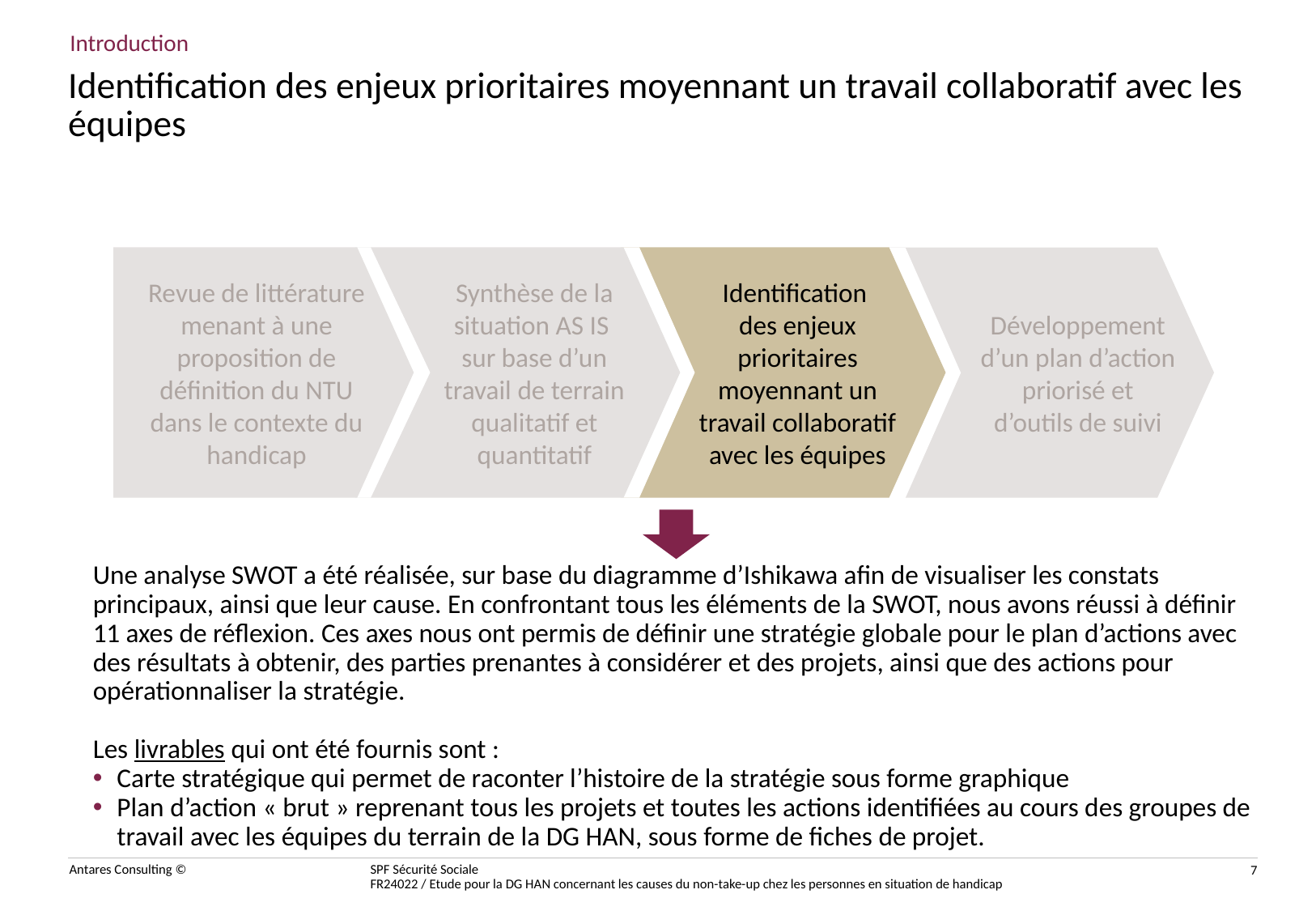

Introduction
# Identification des enjeux prioritaires moyennant un travail collaboratif avec les équipes
Revue de littérature menant à une proposition de définition du NTU dans le contexte du handicap

Synthèse de la situation AS IS
sur base d’un travail de terrain qualitatif et quantitatif

Identification
des enjeux prioritaires moyennant un travail collaboratif avec les équipes
Développement d’un plan d’action priorisé et d’outils de suivi

Une analyse SWOT a été réalisée, sur base du diagramme d’Ishikawa afin de visualiser les constats principaux, ainsi que leur cause. En confrontant tous les éléments de la SWOT, nous avons réussi à définir 11 axes de réflexion. Ces axes nous ont permis de définir une stratégie globale pour le plan d’actions avec des résultats à obtenir, des parties prenantes à considérer et des projets, ainsi que des actions pour opérationnaliser la stratégie.

Les livrables qui ont été fournis sont :
Carte stratégique qui permet de raconter l’histoire de la stratégie sous forme graphique
Plan d’action « brut » reprenant tous les projets et toutes les actions identifiées au cours des groupes de travail avec les équipes du terrain de la DG HAN, sous forme de fiches de projet.